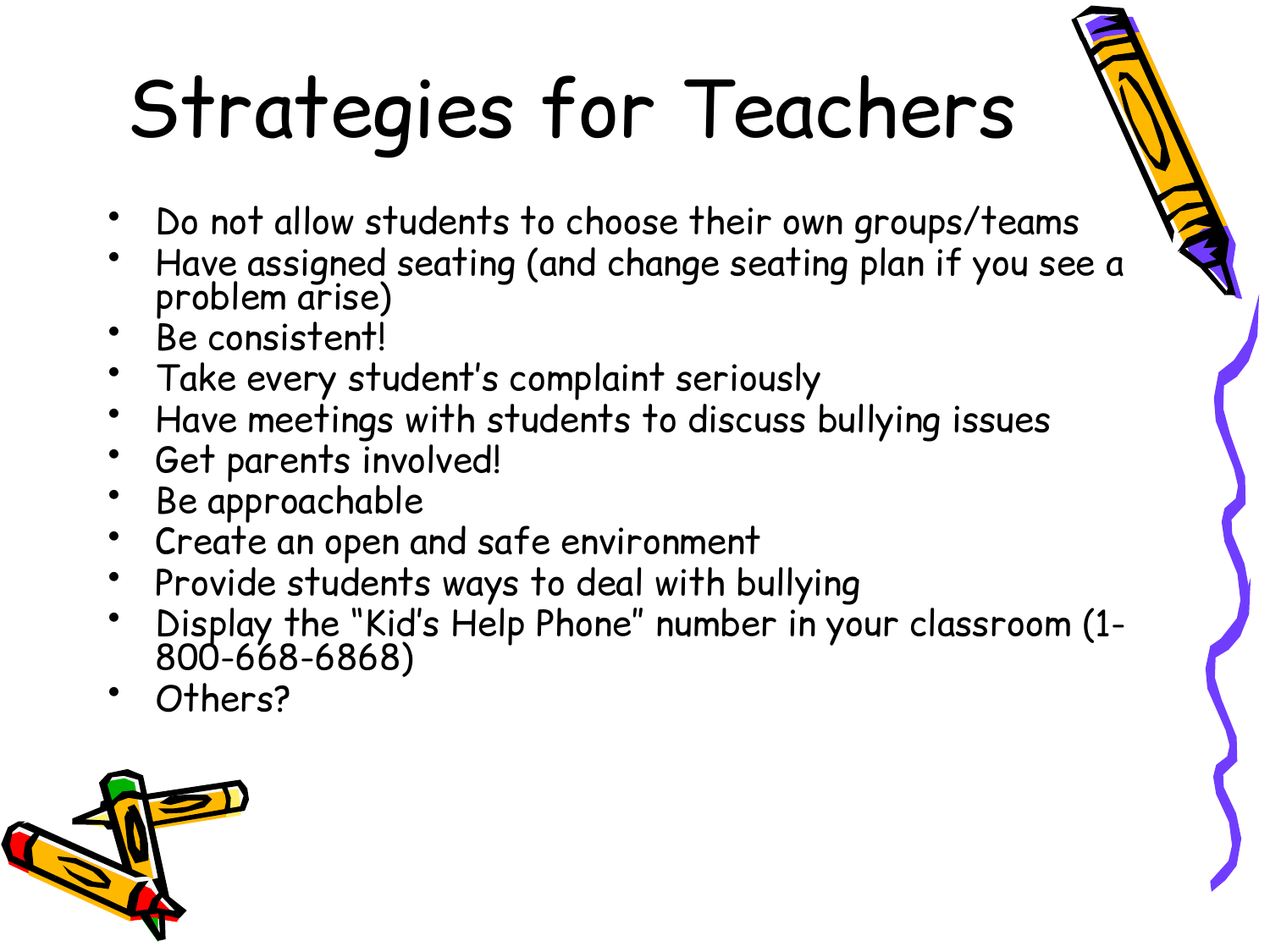

# Strategies for Teachers
Do not allow students to choose their own groups/teams
Have assigned seating (and change seating plan if you see a problem arise)
Be consistent!
Take every student’s complaint seriously
Have meetings with students to discuss bullying issues
Get parents involved!
Be approachable
Create an open and safe environment
Provide students ways to deal with bullying
Display the “Kid’s Help Phone” number in your classroom (1-800-668-6868)
Others?